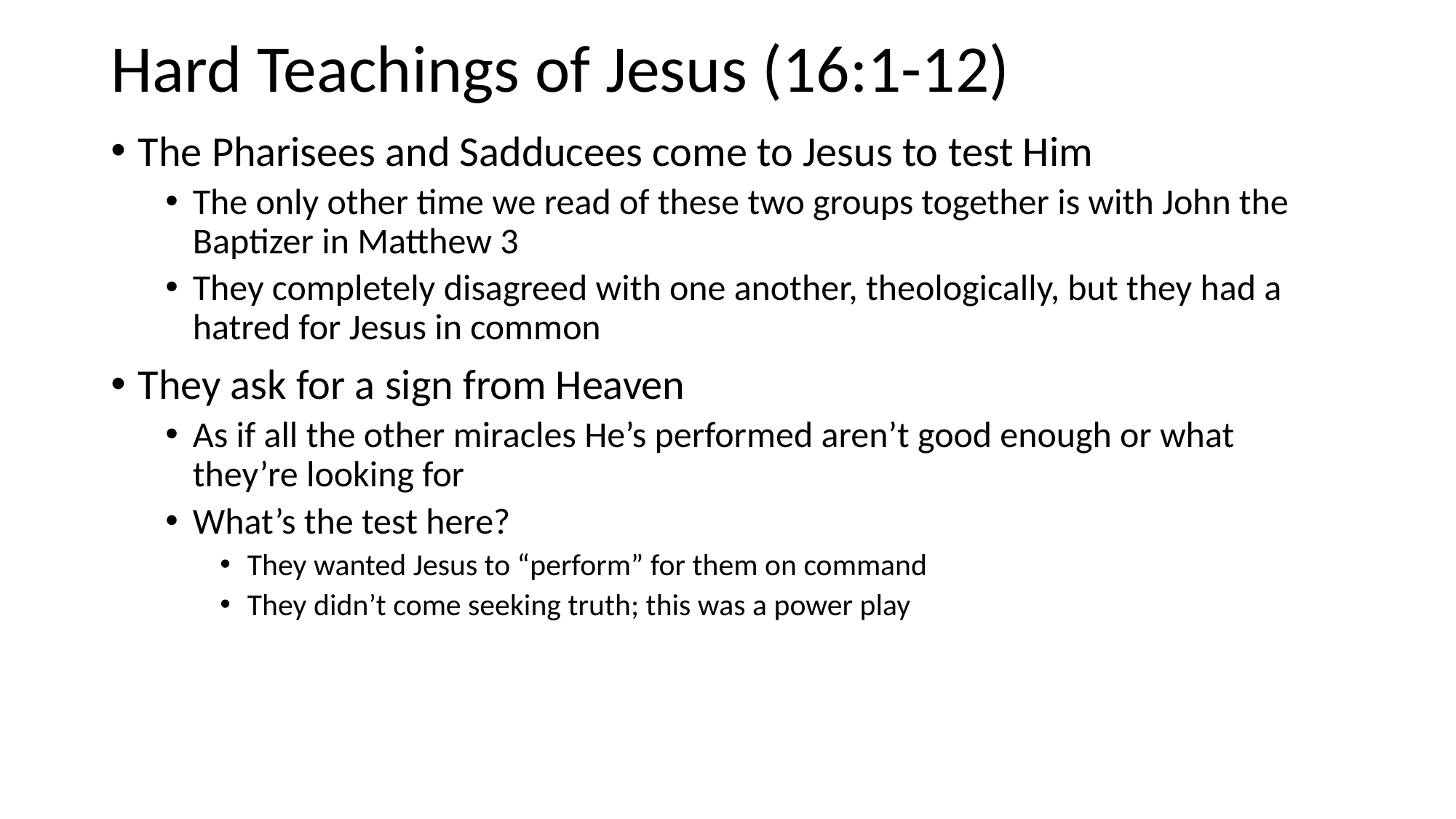

# Hard Teachings of Jesus (16:1-12)
The Pharisees and Sadducees come to Jesus to test Him
The only other time we read of these two groups together is with John the Baptizer in Matthew 3
They completely disagreed with one another, theologically, but they had a hatred for Jesus in common
They ask for a sign from Heaven
As if all the other miracles He’s performed aren’t good enough or what they’re looking for
What’s the test here?
They wanted Jesus to “perform” for them on command
They didn’t come seeking truth; this was a power play